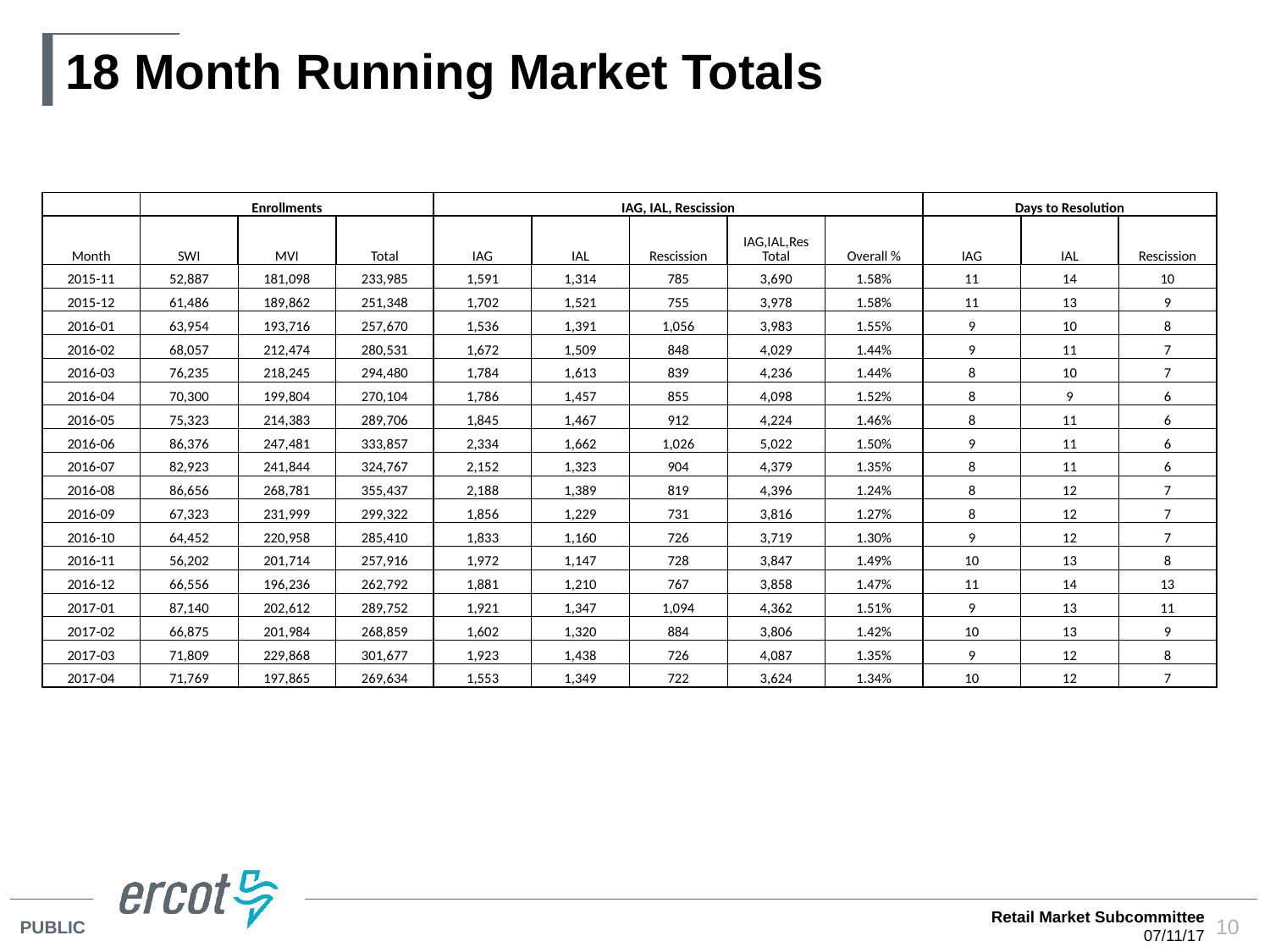

# 18 Month Running Market Totals
|  | Enrollments |  |  | IAG, IAL, Rescission |  |  |  |  | Days to Resolution |  |  |
| --- | --- | --- | --- | --- | --- | --- | --- | --- | --- | --- | --- |
| Month | SWI | MVI | Total | IAG | IAL | Rescission | IAG,IAL,Res Total | Overall % | IAG | IAL | Rescission |
| 2015-11 | 52,887 | 181,098 | 233,985 | 1,591 | 1,314 | 785 | 3,690 | 1.58% | 11 | 14 | 10 |
| 2015-12 | 61,486 | 189,862 | 251,348 | 1,702 | 1,521 | 755 | 3,978 | 1.58% | 11 | 13 | 9 |
| 2016-01 | 63,954 | 193,716 | 257,670 | 1,536 | 1,391 | 1,056 | 3,983 | 1.55% | 9 | 10 | 8 |
| 2016-02 | 68,057 | 212,474 | 280,531 | 1,672 | 1,509 | 848 | 4,029 | 1.44% | 9 | 11 | 7 |
| 2016-03 | 76,235 | 218,245 | 294,480 | 1,784 | 1,613 | 839 | 4,236 | 1.44% | 8 | 10 | 7 |
| 2016-04 | 70,300 | 199,804 | 270,104 | 1,786 | 1,457 | 855 | 4,098 | 1.52% | 8 | 9 | 6 |
| 2016-05 | 75,323 | 214,383 | 289,706 | 1,845 | 1,467 | 912 | 4,224 | 1.46% | 8 | 11 | 6 |
| 2016-06 | 86,376 | 247,481 | 333,857 | 2,334 | 1,662 | 1,026 | 5,022 | 1.50% | 9 | 11 | 6 |
| 2016-07 | 82,923 | 241,844 | 324,767 | 2,152 | 1,323 | 904 | 4,379 | 1.35% | 8 | 11 | 6 |
| 2016-08 | 86,656 | 268,781 | 355,437 | 2,188 | 1,389 | 819 | 4,396 | 1.24% | 8 | 12 | 7 |
| 2016-09 | 67,323 | 231,999 | 299,322 | 1,856 | 1,229 | 731 | 3,816 | 1.27% | 8 | 12 | 7 |
| 2016-10 | 64,452 | 220,958 | 285,410 | 1,833 | 1,160 | 726 | 3,719 | 1.30% | 9 | 12 | 7 |
| 2016-11 | 56,202 | 201,714 | 257,916 | 1,972 | 1,147 | 728 | 3,847 | 1.49% | 10 | 13 | 8 |
| 2016-12 | 66,556 | 196,236 | 262,792 | 1,881 | 1,210 | 767 | 3,858 | 1.47% | 11 | 14 | 13 |
| 2017-01 | 87,140 | 202,612 | 289,752 | 1,921 | 1,347 | 1,094 | 4,362 | 1.51% | 9 | 13 | 11 |
| 2017-02 | 66,875 | 201,984 | 268,859 | 1,602 | 1,320 | 884 | 3,806 | 1.42% | 10 | 13 | 9 |
| 2017-03 | 71,809 | 229,868 | 301,677 | 1,923 | 1,438 | 726 | 4,087 | 1.35% | 9 | 12 | 8 |
| 2017-04 | 71,769 | 197,865 | 269,634 | 1,553 | 1,349 | 722 | 3,624 | 1.34% | 10 | 12 | 7 |
Retail Market Subcommittee
07/11/17
10